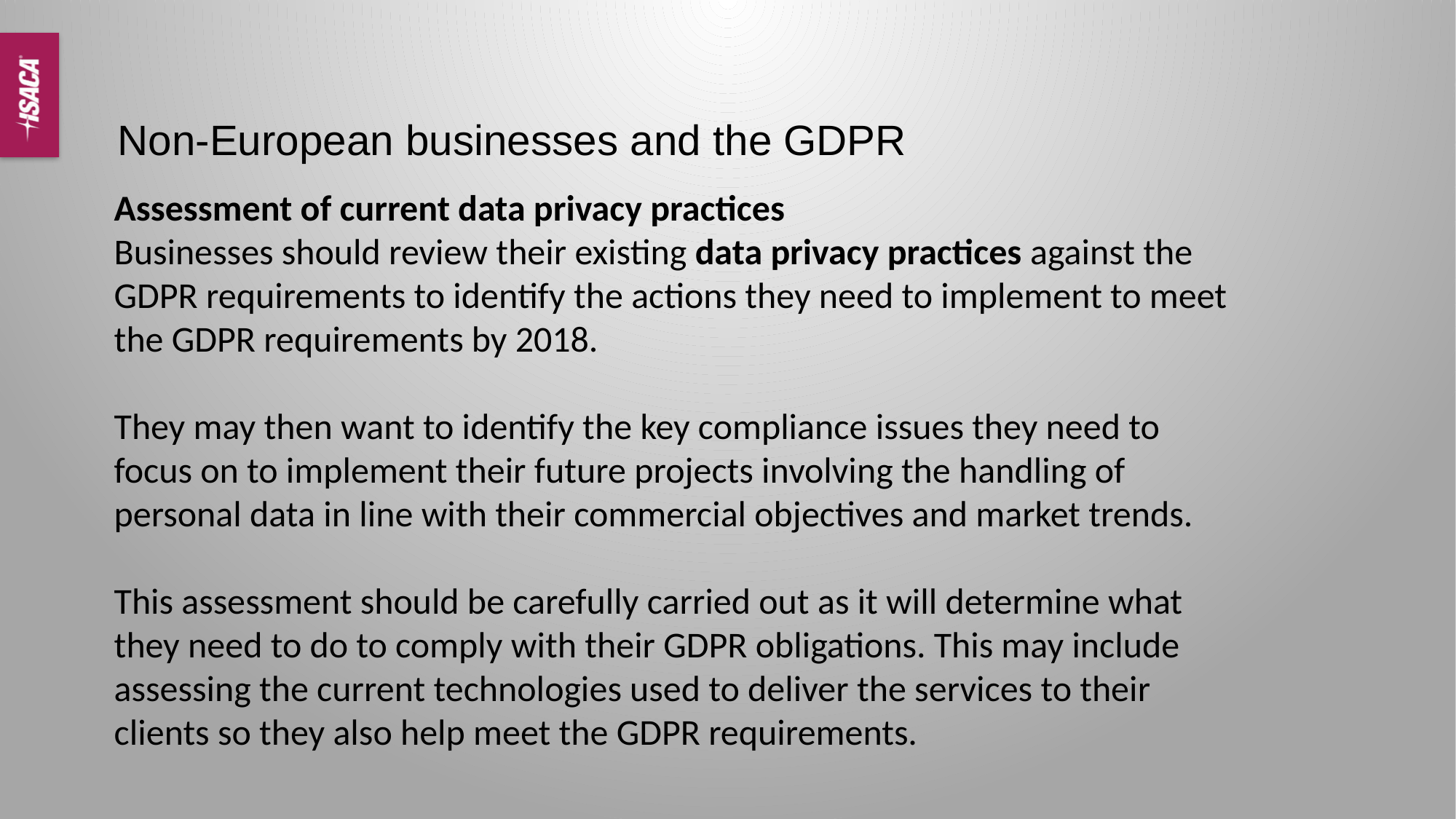

# Non-European businesses and the GDPR
Assessment of current data privacy practices
Businesses should review their existing data privacy practices against the GDPR requirements to identify the actions they need to implement to meet the GDPR requirements by 2018.

They may then want to identify the key compliance issues they need to focus on to implement their future projects involving the handling of personal data in line with their commercial objectives and market trends.

This assessment should be carefully carried out as it will determine what they need to do to comply with their GDPR obligations. This may include assessing the current technologies used to deliver the services to their clients so they also help meet the GDPR requirements.